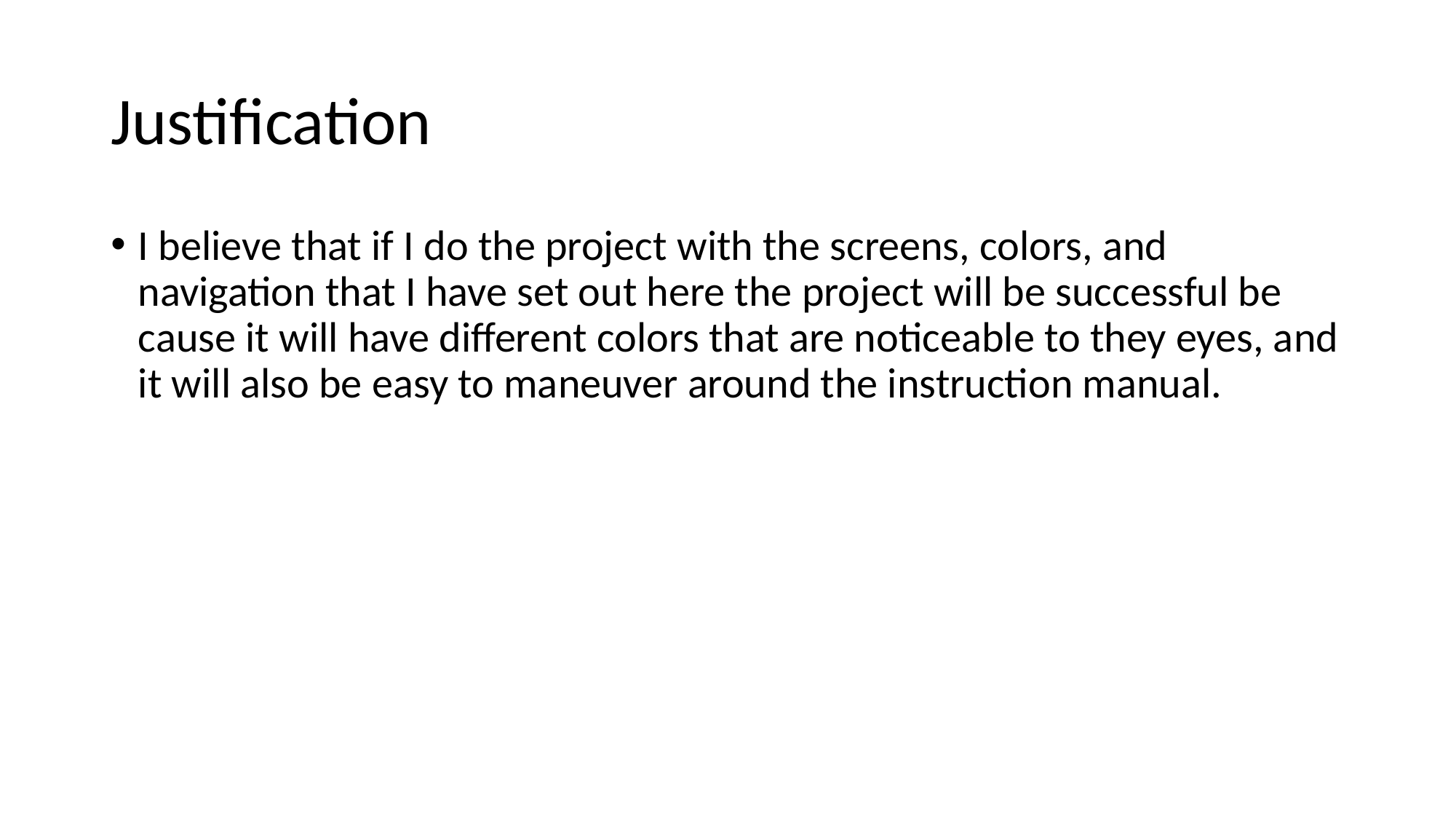

# Justification
I believe that if I do the project with the screens, colors, and navigation that I have set out here the project will be successful be cause it will have different colors that are noticeable to they eyes, and it will also be easy to maneuver around the instruction manual.